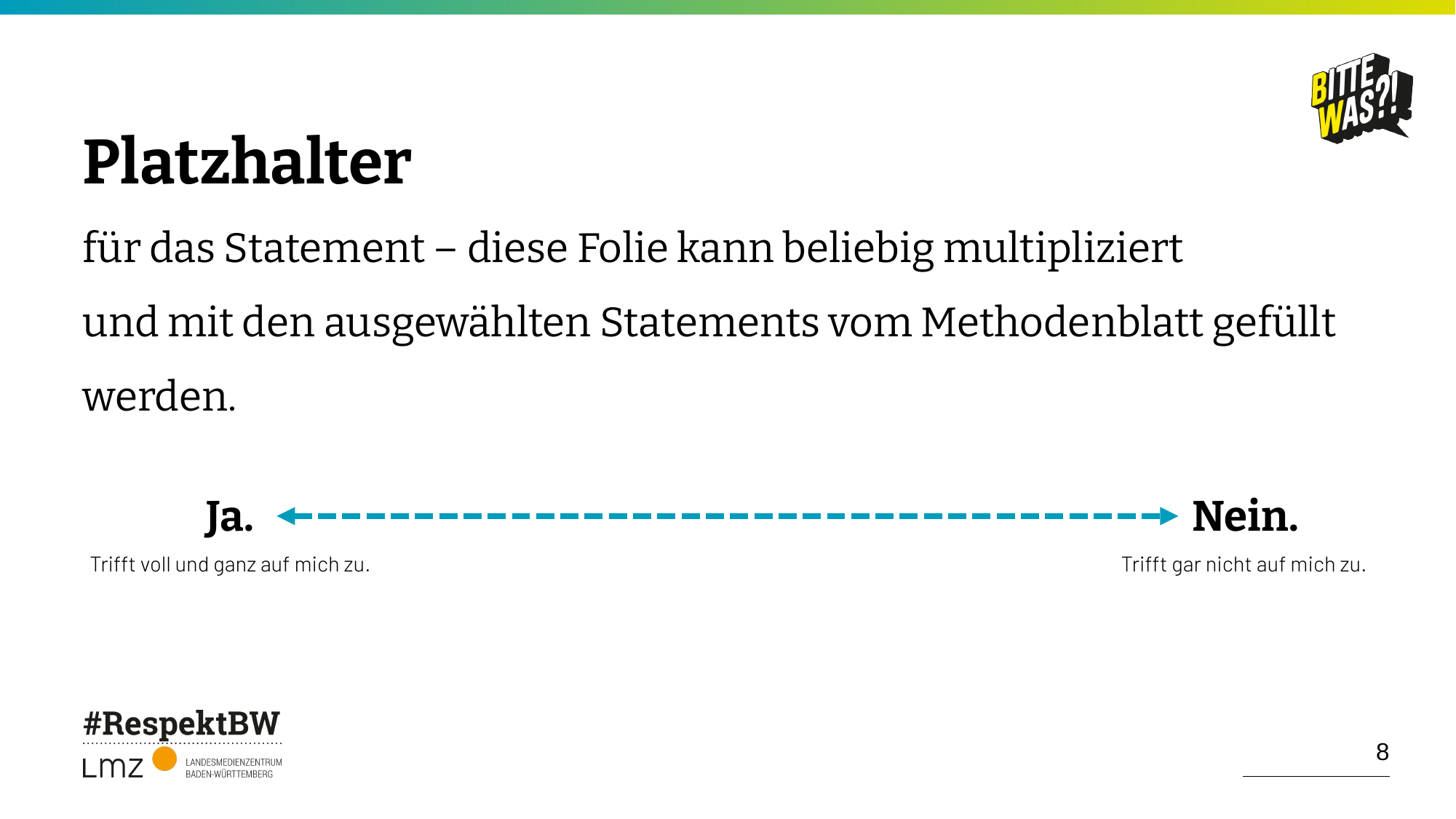

# Platzhalter für das Statement – diese Folie kann beliebig multipliziert und mit den ausgewählten Statements vom Methodenblatt gefüllt werden.
Ja.
Nein.
Trifft voll und ganz auf mich zu.
Trifft gar nicht auf mich zu.
8